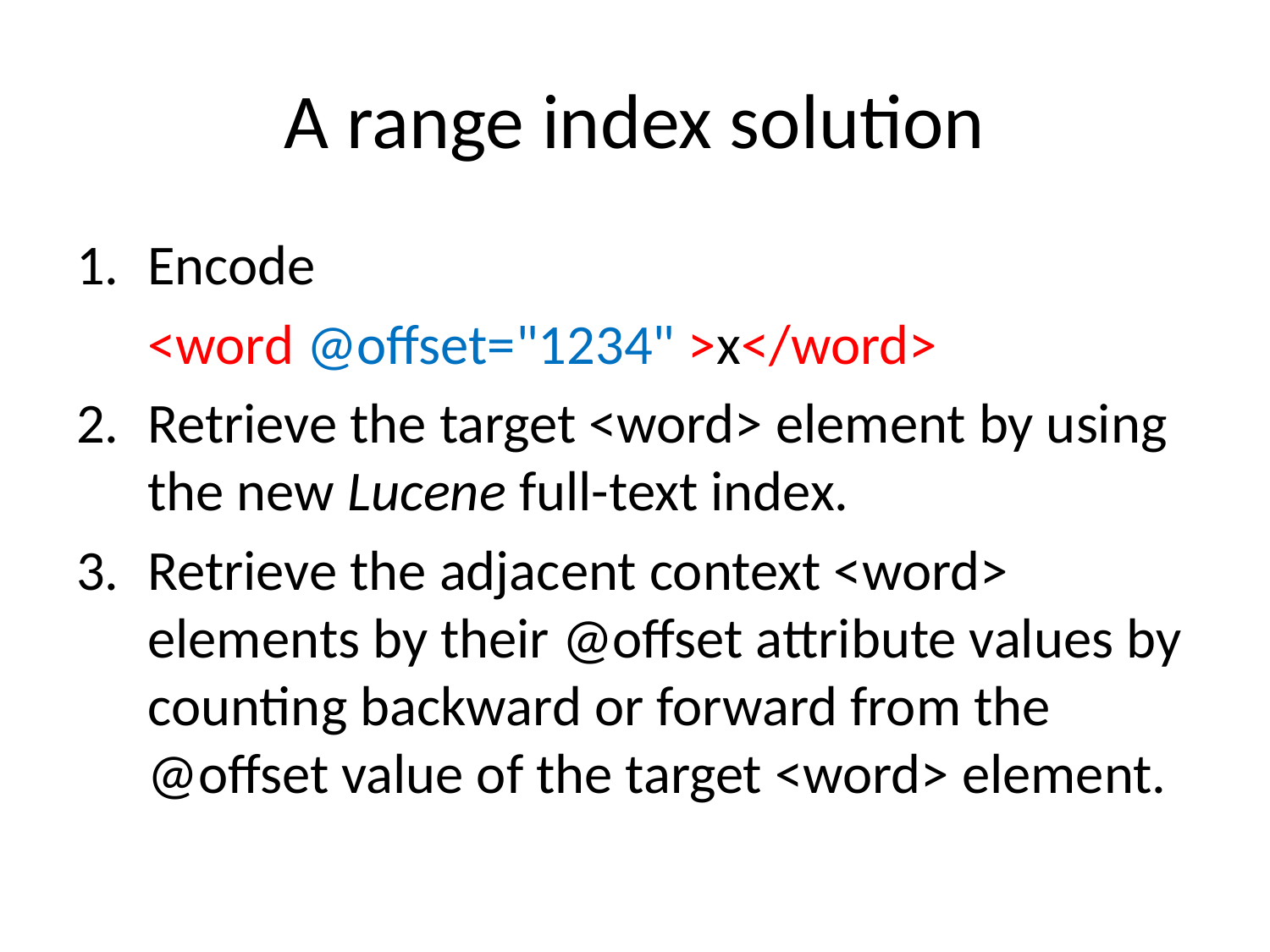

# A range index solution
Encode
	<word @offset="1234" >x</word>
Retrieve the target <word> element by using the new Lucene full-text index.
Retrieve the adjacent context <word> elements by their @offset attribute values by counting backward or forward from the @offset value of the target <word> element.